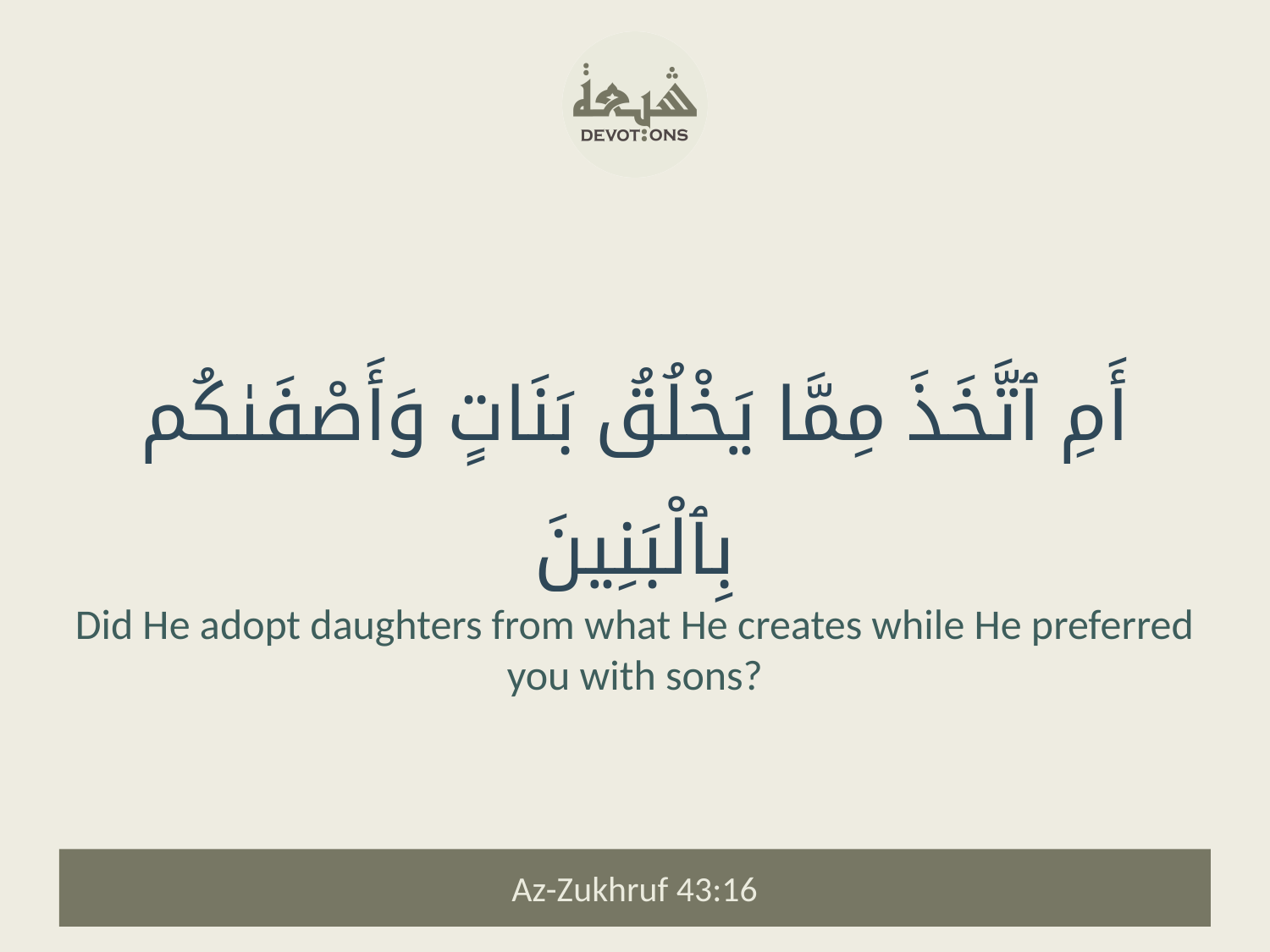

أَمِ ٱتَّخَذَ مِمَّا يَخْلُقُ بَنَاتٍ وَأَصْفَىٰكُم بِٱلْبَنِينَ
Did He adopt daughters from what He creates while He preferred you with sons?
Az-Zukhruf 43:16